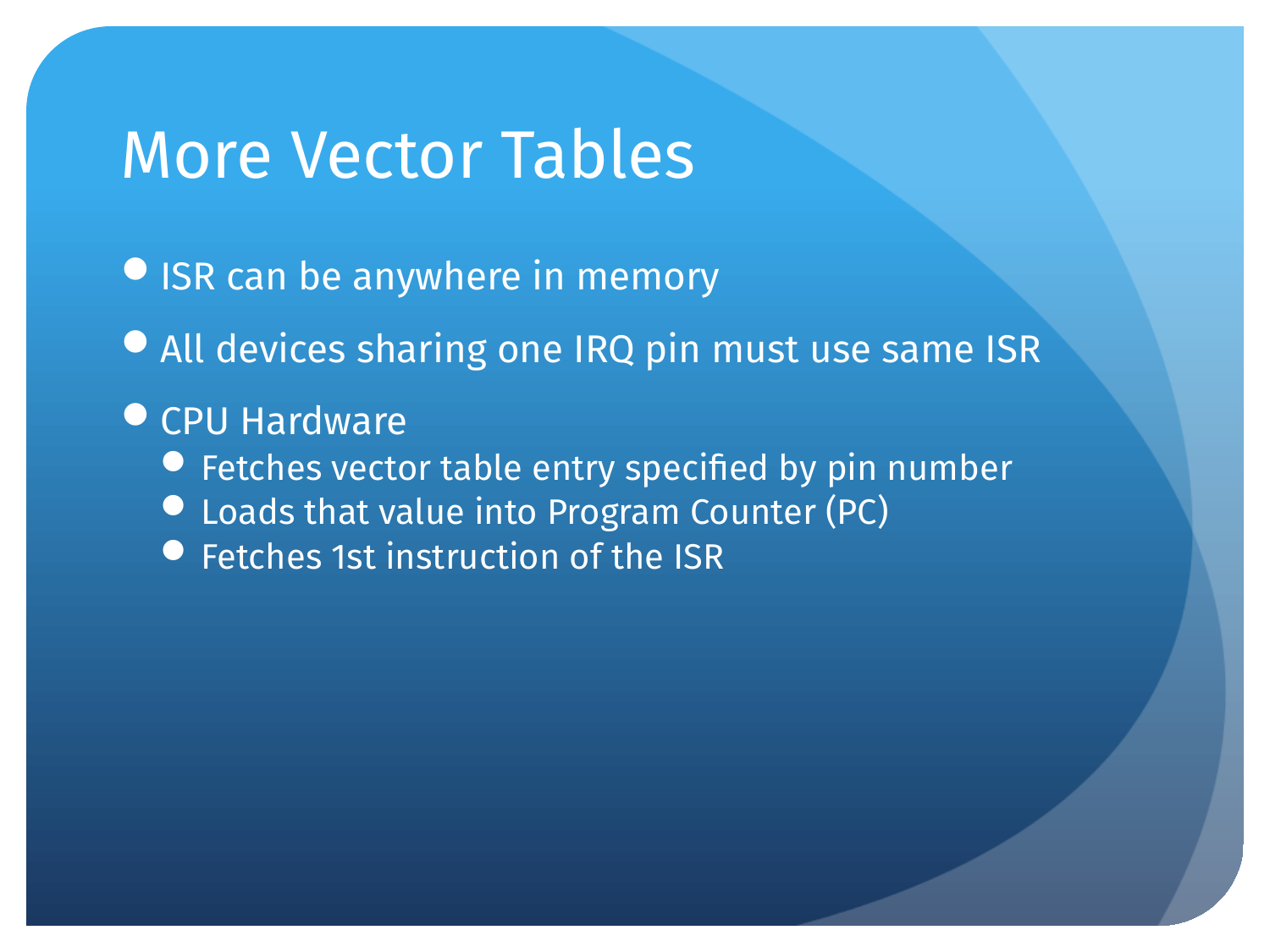

# More Vector Tables
ISR can be anywhere in memory
All devices sharing one IRQ pin must use same ISR
CPU Hardware
Fetches vector table entry specified by pin number
Loads that value into Program Counter (PC)
Fetches 1st instruction of the ISR